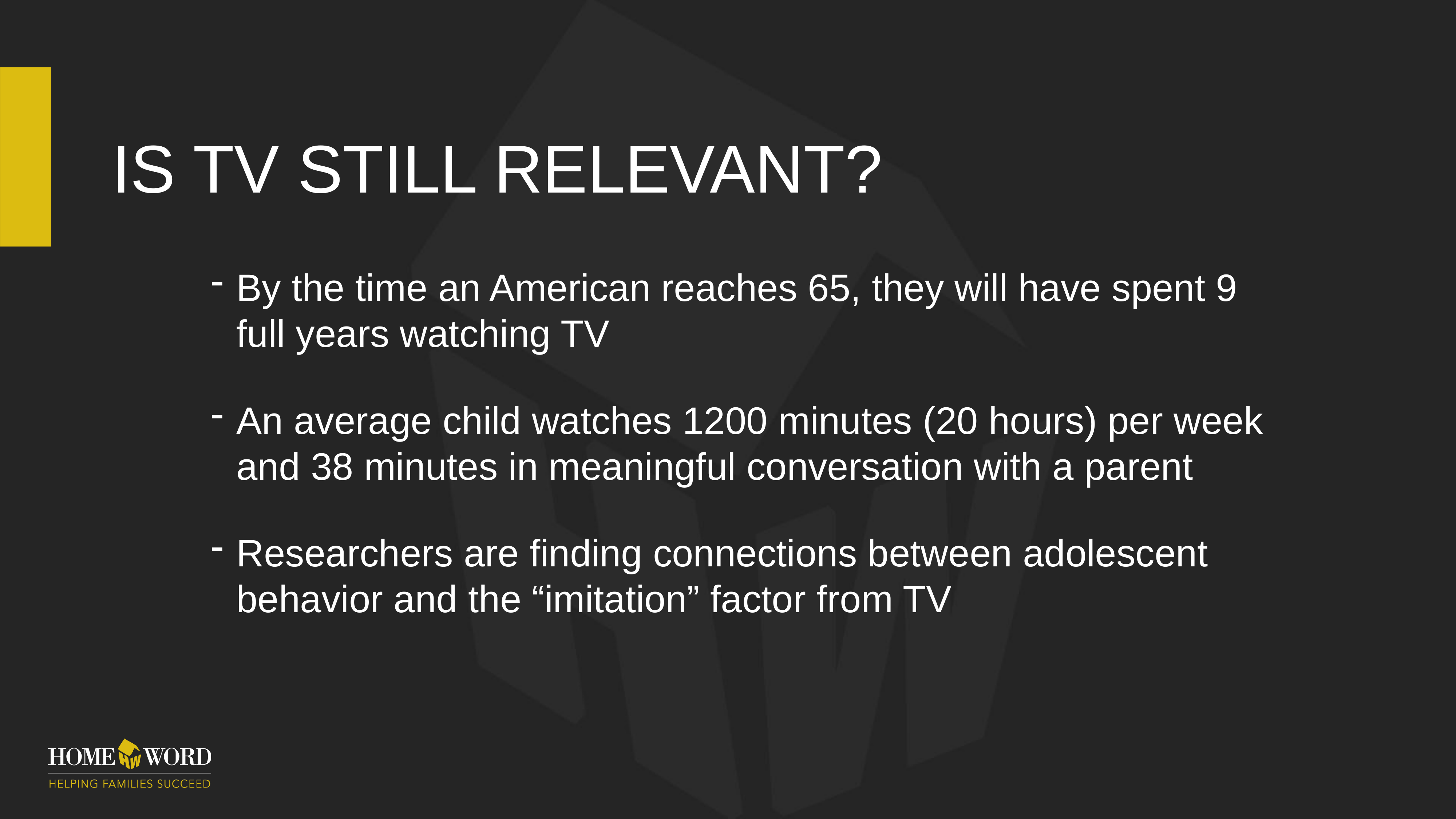

# Is TV Still Relevant?
By the time an American reaches 65, they will have spent 9 full years watching TV
An average child watches 1200 minutes (20 hours) per week and 38 minutes in meaningful conversation with a parent
Researchers are finding connections between adolescent behavior and the “imitation” factor from TV